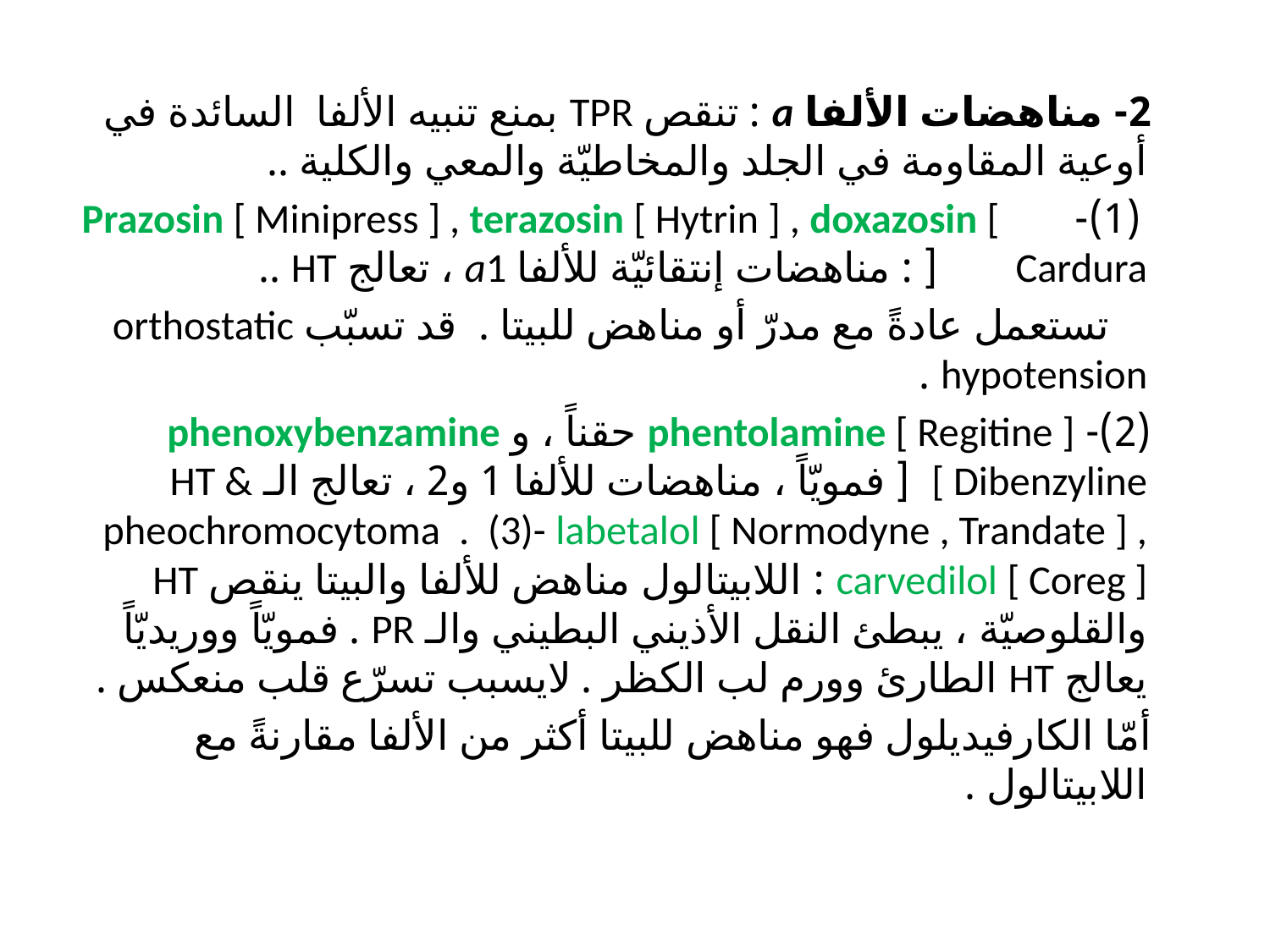

#
    2- مناهضات الألفا a : تنقص TPR بمنع تنبيه الألفا  السائدة في أوعية المقاومة في الجلد والمخاطيّة والمعي والكلية ..
     (1)- Prazosin [ Minipress ] , terazosin [ Hytrin ] , doxazosin [              Cardura  [ : مناهضات إنتقائيّة للألفا a1 ، تعالج HT ..
        تستعمل عادةً مع مدرّ أو مناهض للبيتا .  قد تسبّب orthostatic hypotension .
    (2)- phentolamine [ Regitine ] حقناً ، و phenoxybenzamine [ Dibenzyline  [ فمويّاً ، مناهضات للألفا 1 و2 ، تعالج الـ HT & pheochromocytoma  .  (3)- labetalol [ Normodyne , Trandate ] , carvedilol [ Coreg ] : اللابيتالول مناهض للألفا والبيتا ينقص HT والقلوصيّة ، يبطئ النقل الأذيني البطيني والـ PR . فمويّاً ووريديّاً يعالج HT الطارئ وورم لب الكظر . لايسبب تسرّع قلب منعكس .
    أمّا الكارفيديلول فهو مناهض للبيتا أكثر من الألفا مقارنةً مع اللابيتالول .